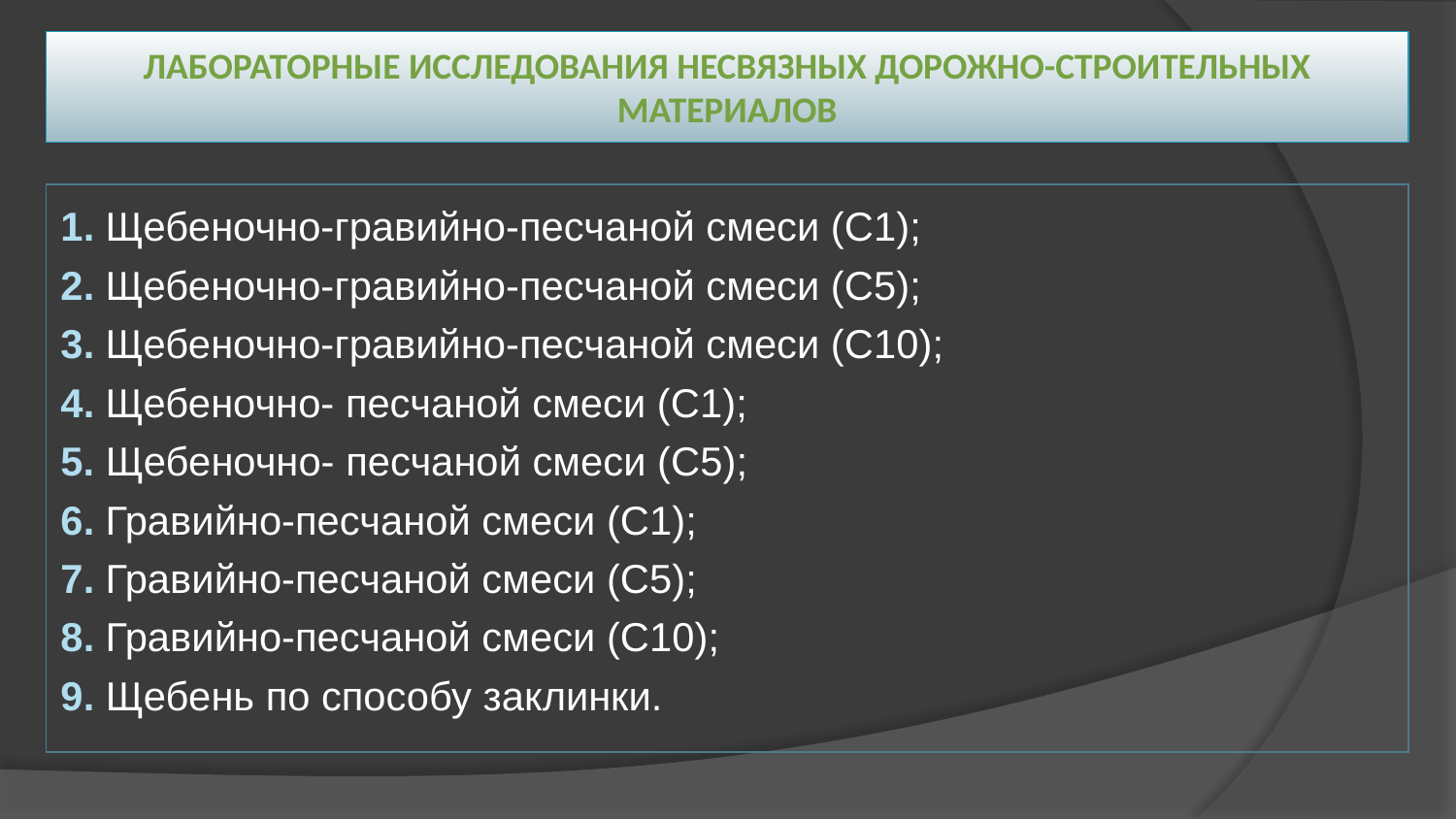

# Лабораторные исследования несвязных дорожно-строительных материалов
| 1. Щебеночно-гравийно-песчаной смеси (С1); 2. Щебеночно-гравийно-песчаной смеси (С5); 3. Щебеночно-гравийно-песчаной смеси (С10); 4. Щебеночно- песчаной смеси (С1); 5. Щебеночно- песчаной смеси (С5); 6. Гравийно-песчаной смеси (С1); 7. Гравийно-песчаной смеси (С5); 8. Гравийно-песчаной смеси (С10); 9. Щебень по способу заклинки. |
| --- |